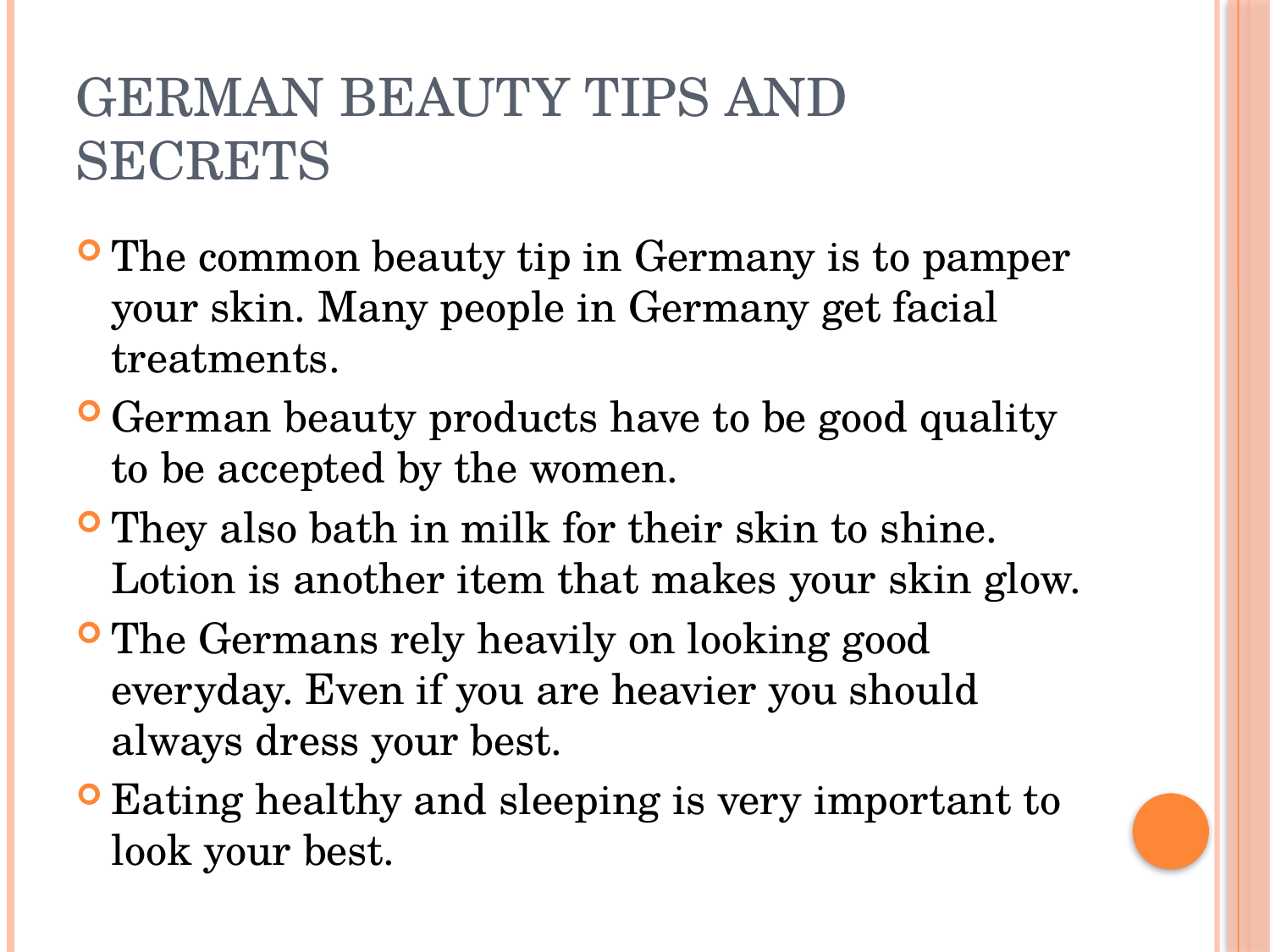

# German Beauty Tips and Secrets
The common beauty tip in Germany is to pamper your skin. Many people in Germany get facial treatments.
German beauty products have to be good quality to be accepted by the women.
They also bath in milk for their skin to shine. Lotion is another item that makes your skin glow.
The Germans rely heavily on looking good everyday. Even if you are heavier you should always dress your best.
Eating healthy and sleeping is very important to look your best.